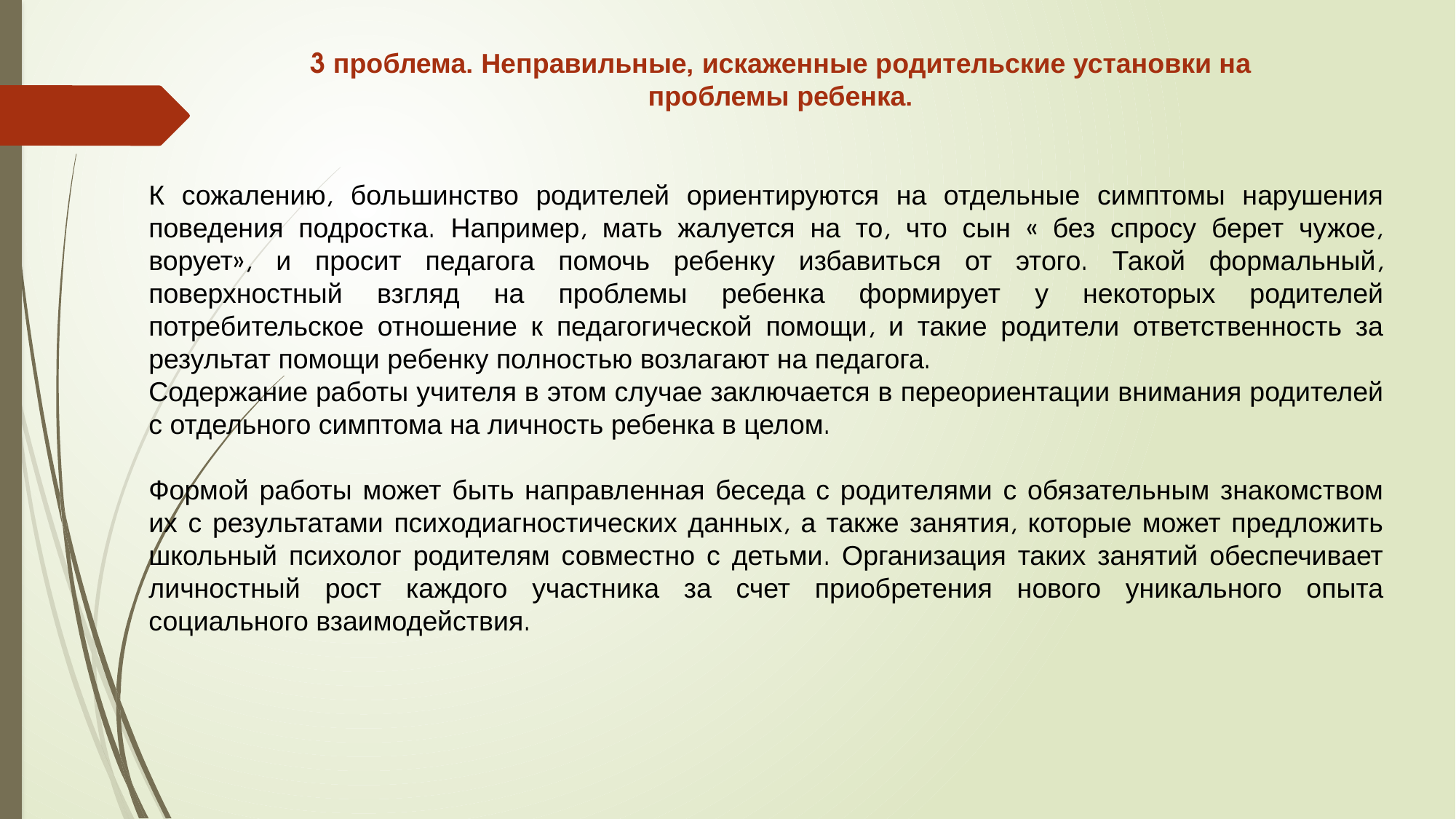

3 проблема. Неправильные, искаженные родительские установки на
проблемы ребенка.
К сожалению, большинство родителей ориентируются на отдельные симптомы нарушения поведения подростка. Например, мать жалуется на то, что сын « без спросу берет чужое, ворует», и просит педагога помочь ребенку избавиться от этого. Такой формальный, поверхностный взгляд на проблемы ребенка формирует у некоторых родителей потребительское отношение к педагогической помощи, и такие родители ответственность за результат помощи ребенку полностью возлагают на педагога.
Содержание работы учителя в этом случае заключается в переориентации внимания родителей с отдельного симптома на личность ребенка в целом.

Формой работы может быть направленная беседа с родителями с обязательным знакомством их с результатами психодиагностических данных, а также занятия, которые может предложить школьный психолог родителям совместно с детьми. Организация таких занятий обеспечивает личностный рост каждого участника за счет приобретения нового уникального опыта социального взаимодействия.